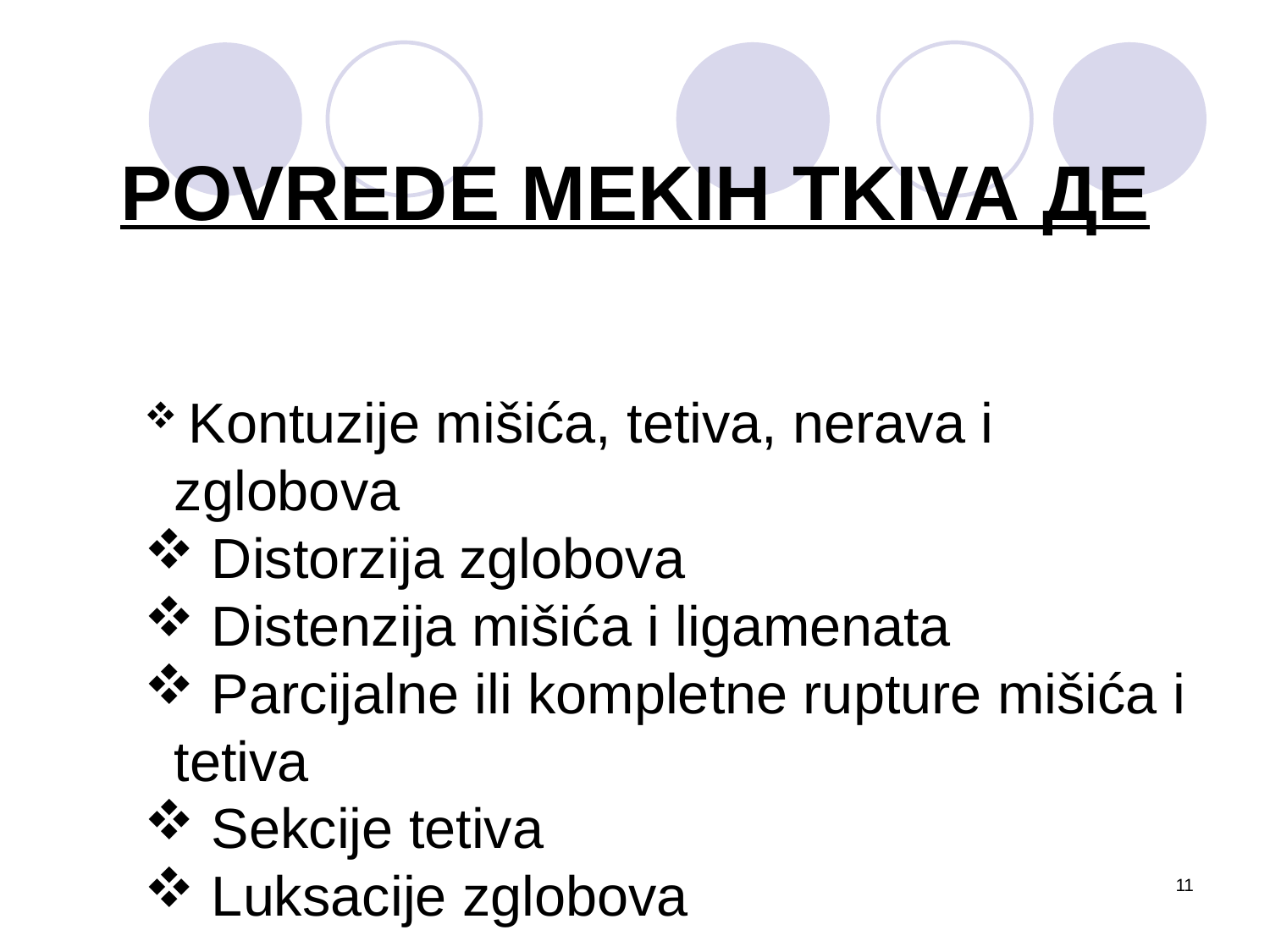

POVREDE MEKIH TKIVA ДЕ

 Kontuzije mišića, tetiva, nerava i zglobova
 Distorzija zglobova
 Distenzija mišića i ligamenata
 Parcijalne ili kompletne rupture mišića i tetiva
 Sekcije tetiva
 Luksacije zglobova

11